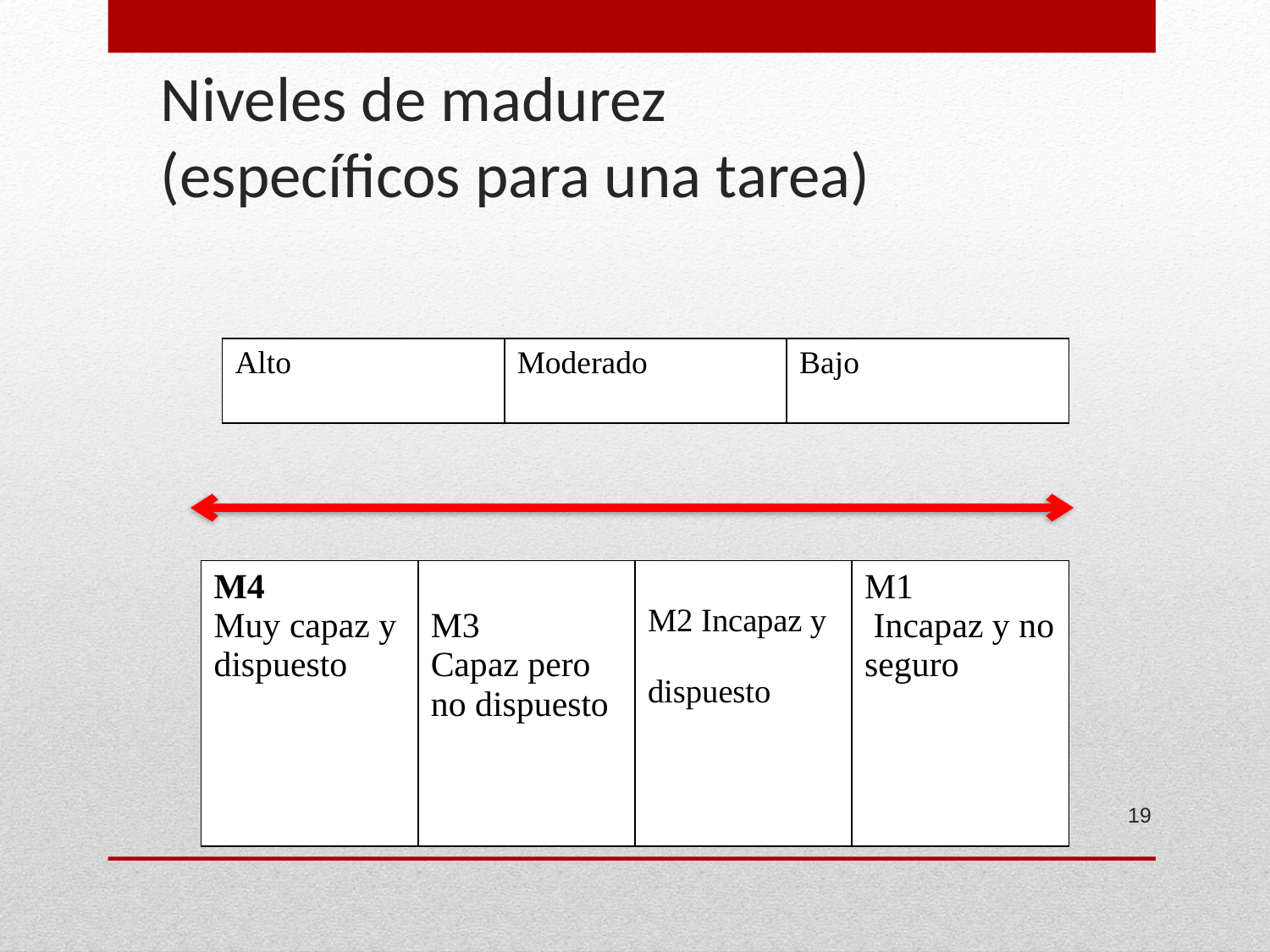

# Niveles de madurez (específicos para una tarea)

| Alto | Moderado | Bajo |
| --- | --- | --- |
| M4 Muy capaz y dispuesto | M3 Capaz pero no dispuesto | M2 Incapaz y dispuesto | M1 Incapaz y no seguro |
| --- | --- | --- | --- |
19